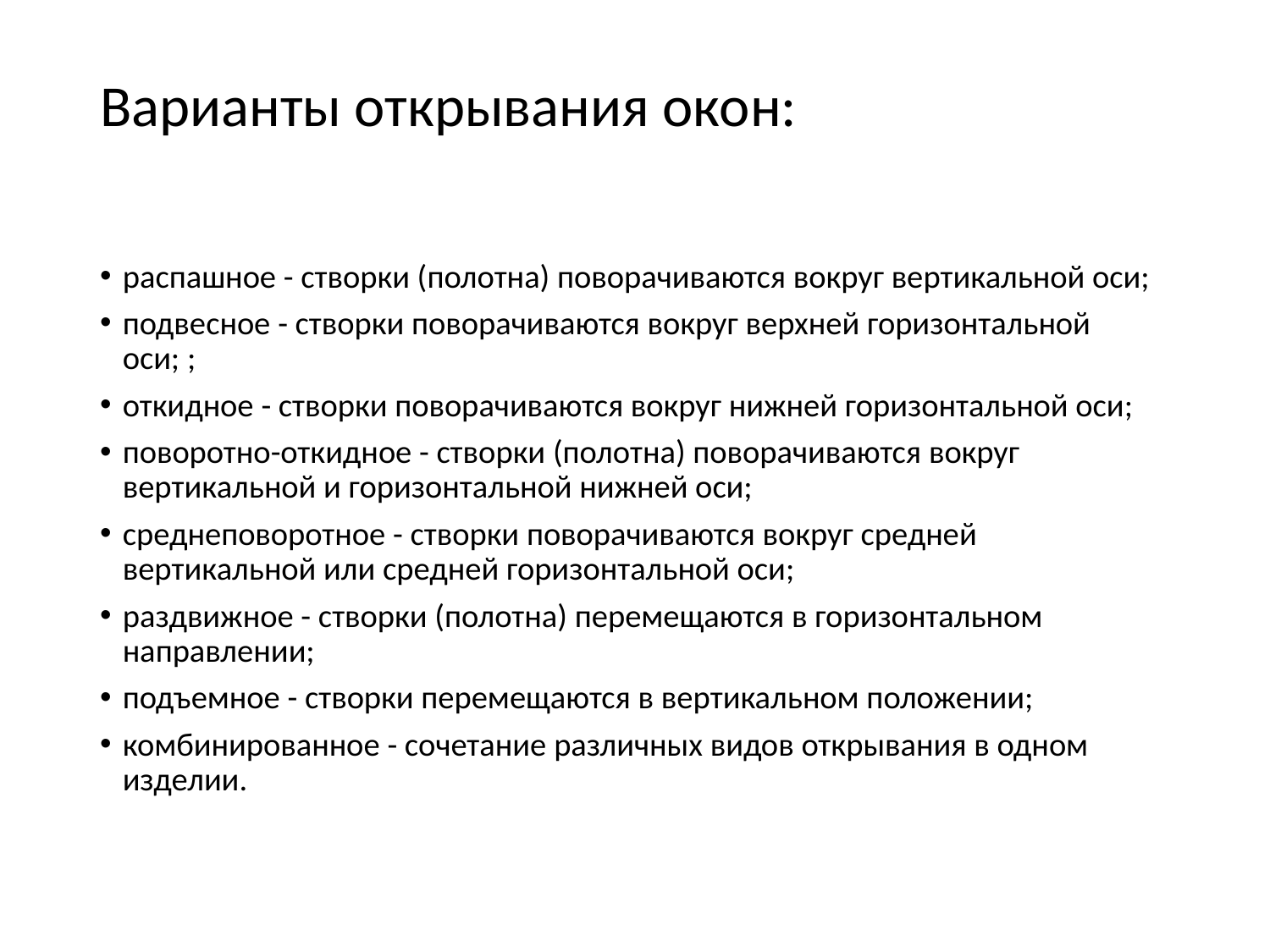

# Варианты открывания окон:
распашное - створки (полотна) поворачиваются вокруг вертикальной оси;
подвесное - створки поворачиваются вокруг верхней горизонтальной оси; ;
откидное - створки поворачиваются вокруг нижней горизонтальной оси;
поворотно-откидное - створки (полотна) поворачиваются вокруг вертикальной и горизонтальной нижней оси;
среднеповоротное - створки поворачиваются вокруг средней вертикальной или средней горизонтальной оси;
раздвижное - створки (полотна) перемещаются в горизонтальном направлении;
подъемное - створки перемещаются в вертикальном положении;
комбинированное - сочетание различных видов открывания в одном изделии.